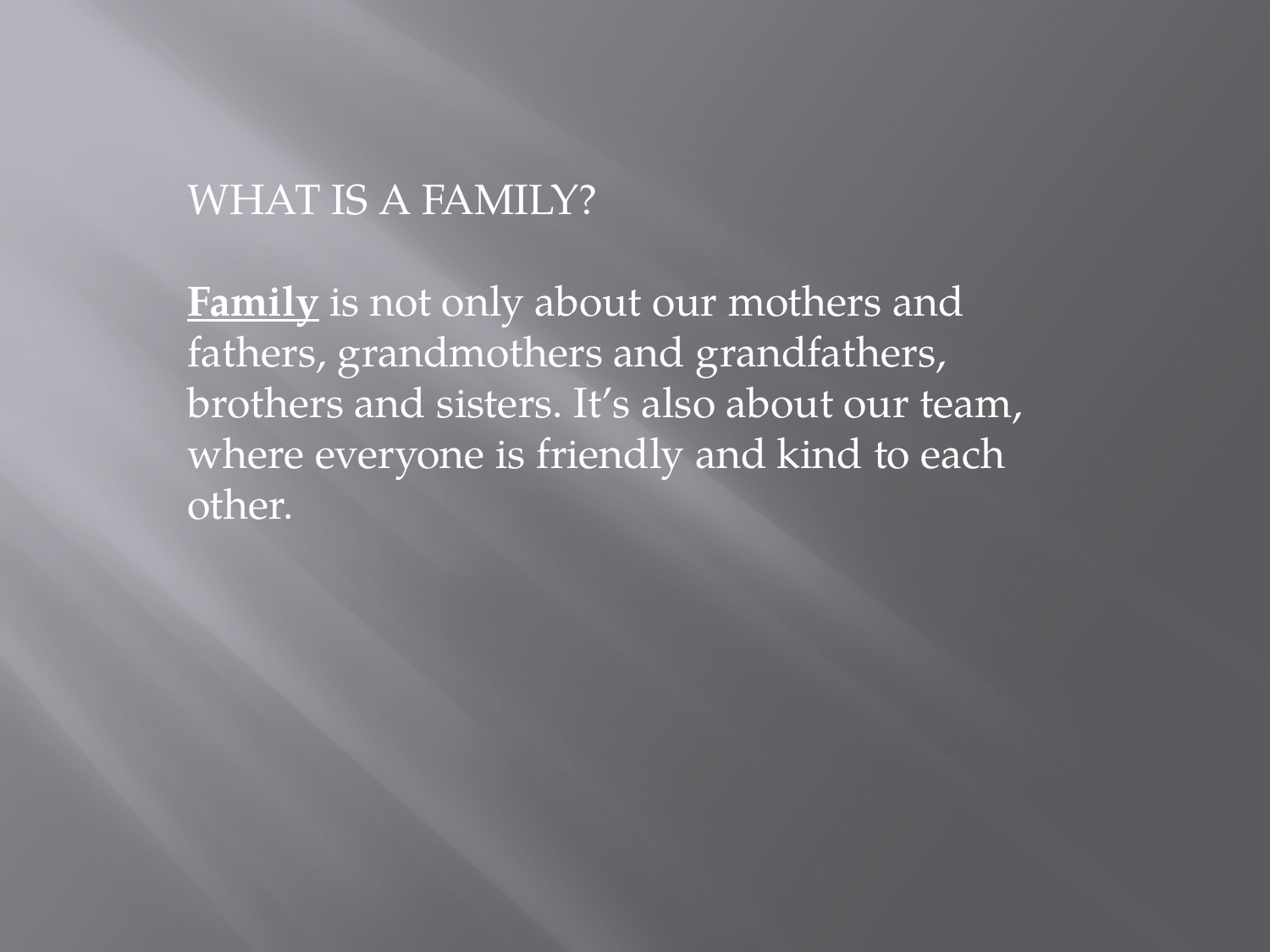

WHAT IS A FAMILY?

Family is not only about our mothers and fathers, grandmothers and grandfathers, brothers and sisters. It’s also about our team, where everyone is friendly and kind to each other.